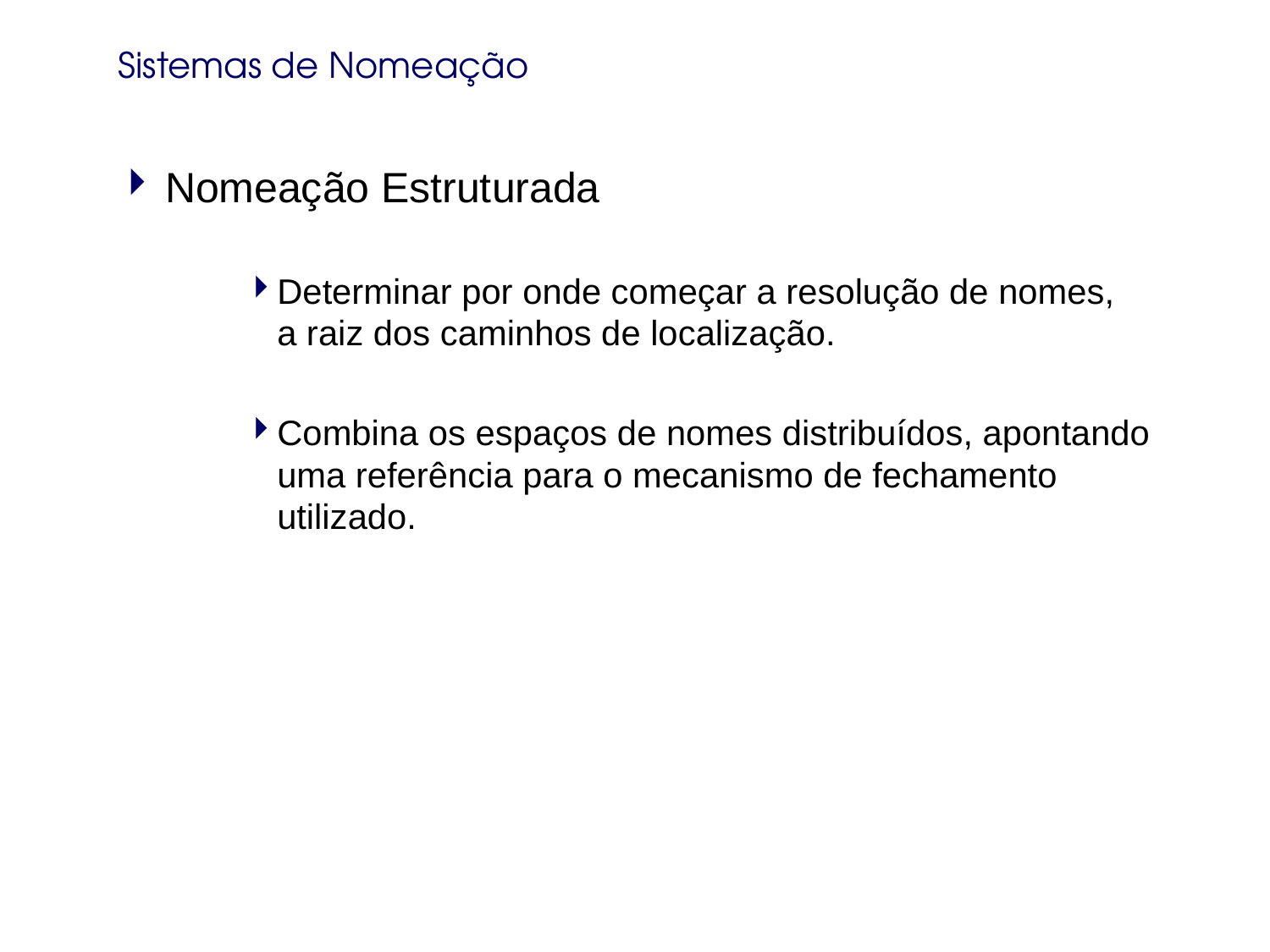

# Sistemas de Nomeação
Nomeação Estruturada

Determinar por onde começar a resolução de nomes,     a raiz dos caminhos de localização.

Combina os espaços de nomes distribuídos, apontando uma referência para o mecanismo de fechamento          utilizado.